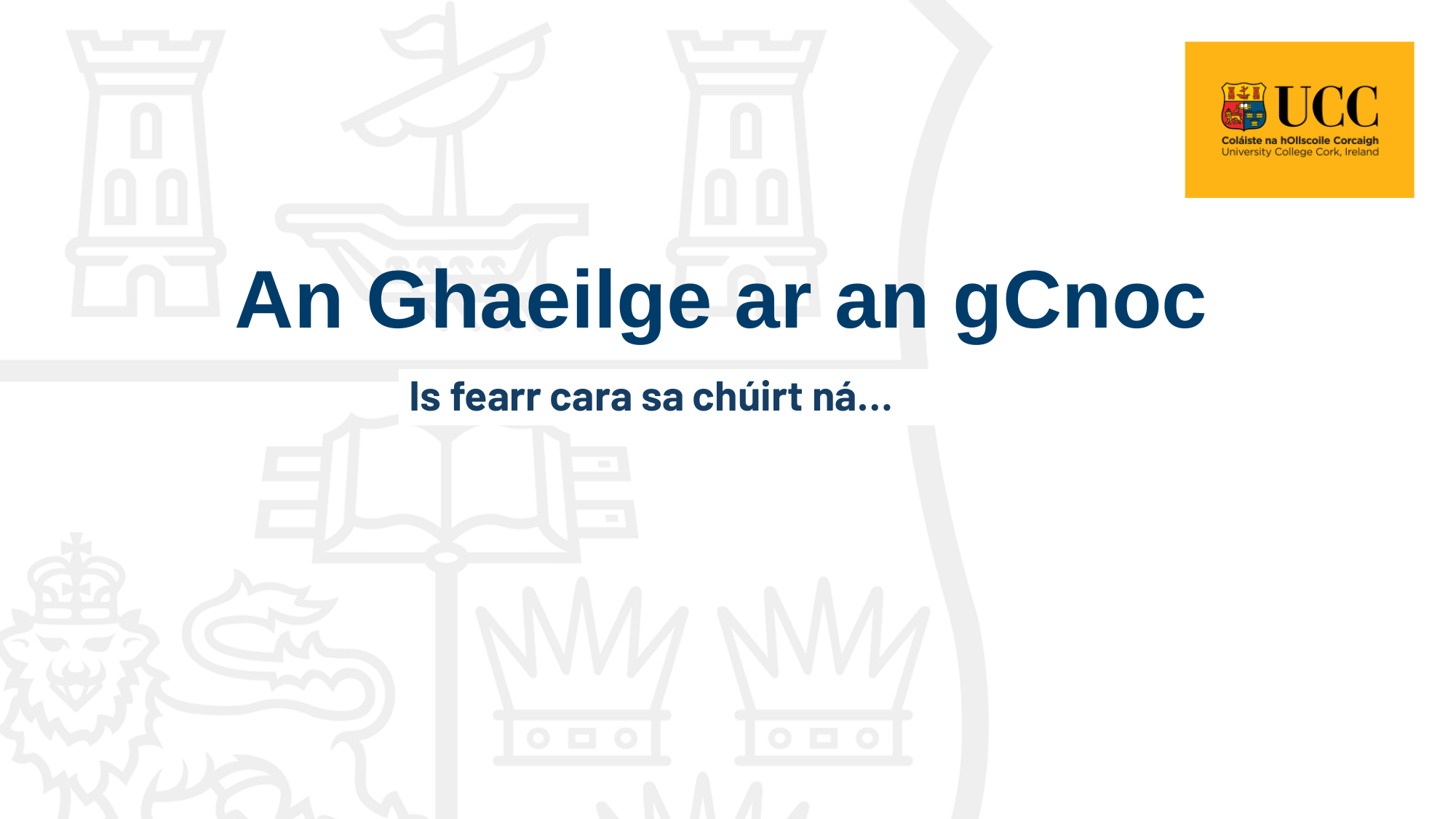

# An Ghaeilge ar an gCnoc
Is fearr cara sa chúirt ná…